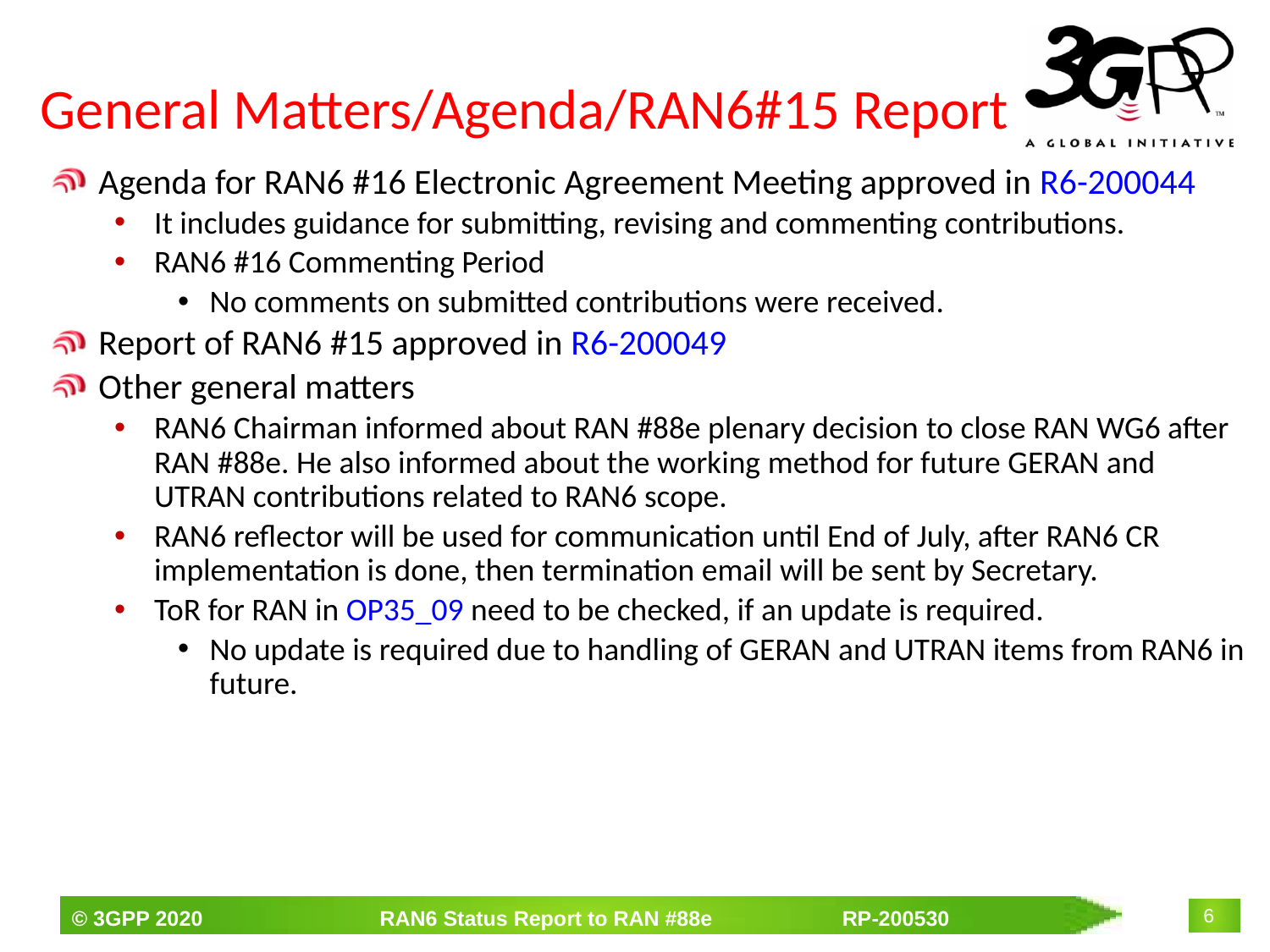

# General Matters/Agenda/RAN6#15 Report
Agenda for RAN6 #16 Electronic Agreement Meeting approved in R6-200044
It includes guidance for submitting, revising and commenting contributions.
RAN6 #16 Commenting Period
No comments on submitted contributions were received.
Report of RAN6 #15 approved in R6-200049
Other general matters
RAN6 Chairman informed about RAN #88e plenary decision to close RAN WG6 after RAN #88e. He also informed about the working method for future GERAN and UTRAN contributions related to RAN6 scope.
RAN6 reflector will be used for communication until End of July, after RAN6 CR implementation is done, then termination email will be sent by Secretary.
ToR for RAN in OP35_09 need to be checked, if an update is required.
No update is required due to handling of GERAN and UTRAN items from RAN6 in future.